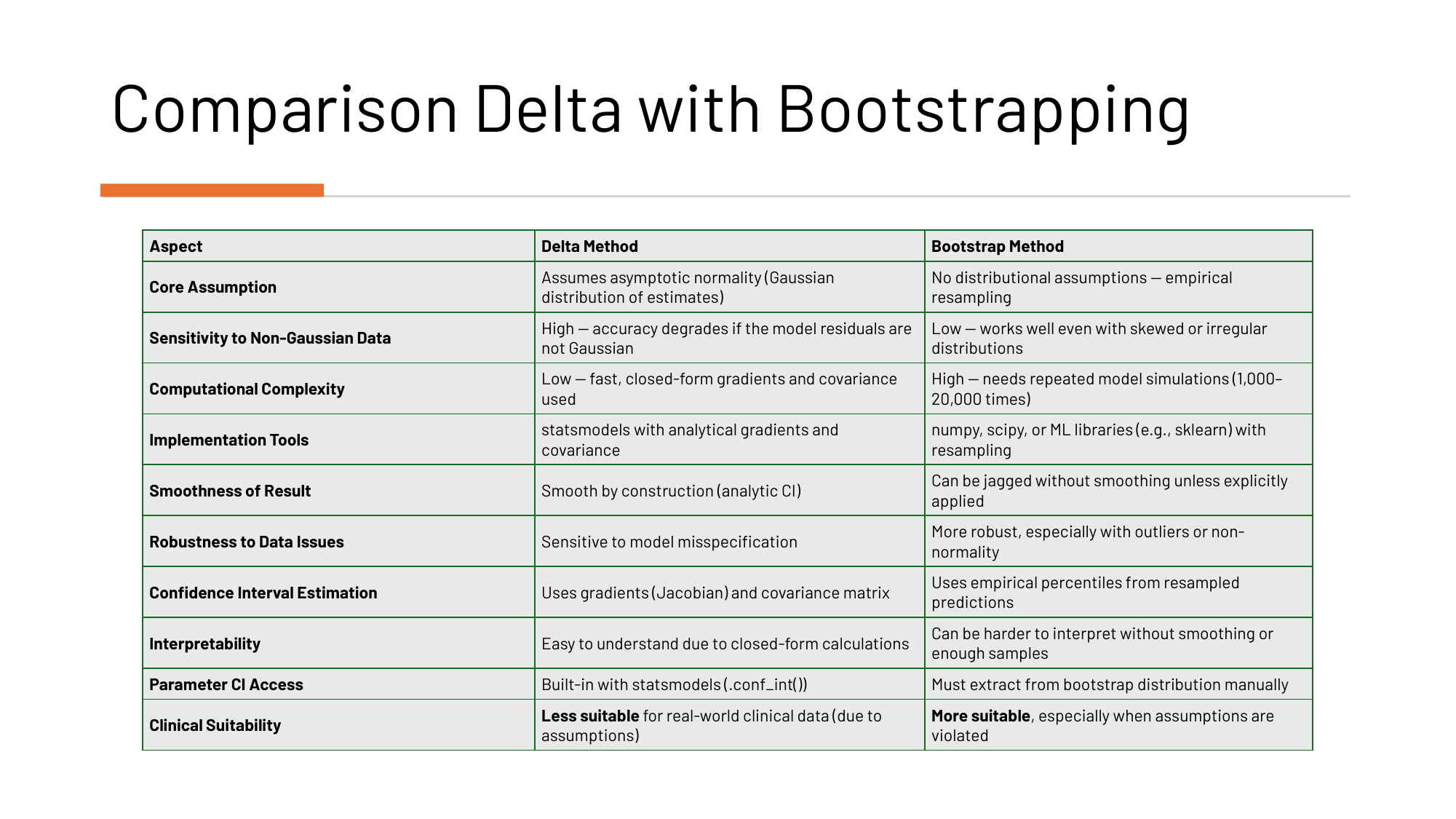

# Comparison Delta with Bootstrapping

| Aspect | Delta Method | Bootstrap Method |
| --- | --- | --- |
| Core Assumption | Assumes asymptotic normality (Gaussian distribution of estimates) | No distributional assumptions — empirical resampling |
| Sensitivity to Non-Gaussian Data | High — accuracy degrades if the model residuals are not Gaussian | Low — works well even with skewed or irregular distributions |
| Computational Complexity | Low — fast, closed-form gradients and covariance used | High — needs repeated model simulations (1,000–20,000 times) |
| Implementation Tools | statsmodels with analytical gradients and covariance | numpy, scipy, or ML libraries (e.g., sklearn) with resampling |
| Smoothness of Result | Smooth by construction (analytic CI) | Can be jagged without smoothing unless explicitly applied |
| Robustness to Data Issues | Sensitive to model misspecification | More robust, especially with outliers or non-normality |
| Confidence Interval Estimation | Uses gradients (Jacobian) and covariance matrix | Uses empirical percentiles from resampled predictions |
| Interpretability | Easy to understand due to closed-form calculations | Can be harder to interpret without smoothing or enough samples |
| Parameter CI Access | Built-in with statsmodels (.conf\_int()) | Must extract from bootstrap distribution manually |
| Clinical Suitability | Less suitable for real-world clinical data (due to assumptions) | More suitable, especially when assumptions are violated |